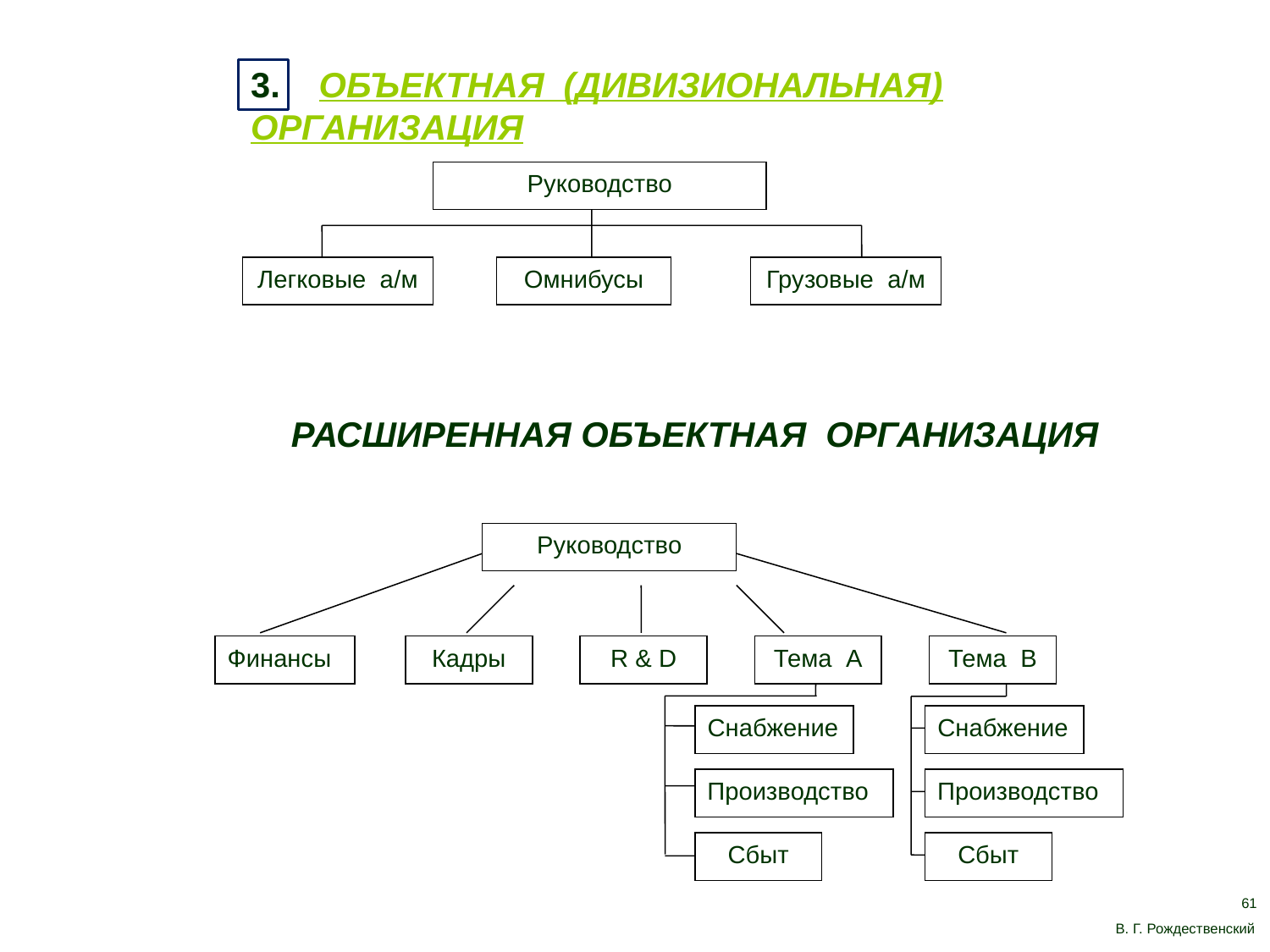

3.    ОБЪЕКТНАЯ  (ДИВИЗИОНАЛЬНАЯ) ОРГАНИЗАЦИЯ

Руководство

Легковые  а/м
Омнибусы
Грузовые  а/м
РАСШИРЕННАЯ ОБЪЕКТНАЯ  ОРГАНИЗАЦИЯ

Руководство
Финансы
Кадры
R & D
Тема  А
Тема  В

Снабжение
Снабжение
Производство
Производство

Сбыт
Сбыт
61
В. Г. Рождественский